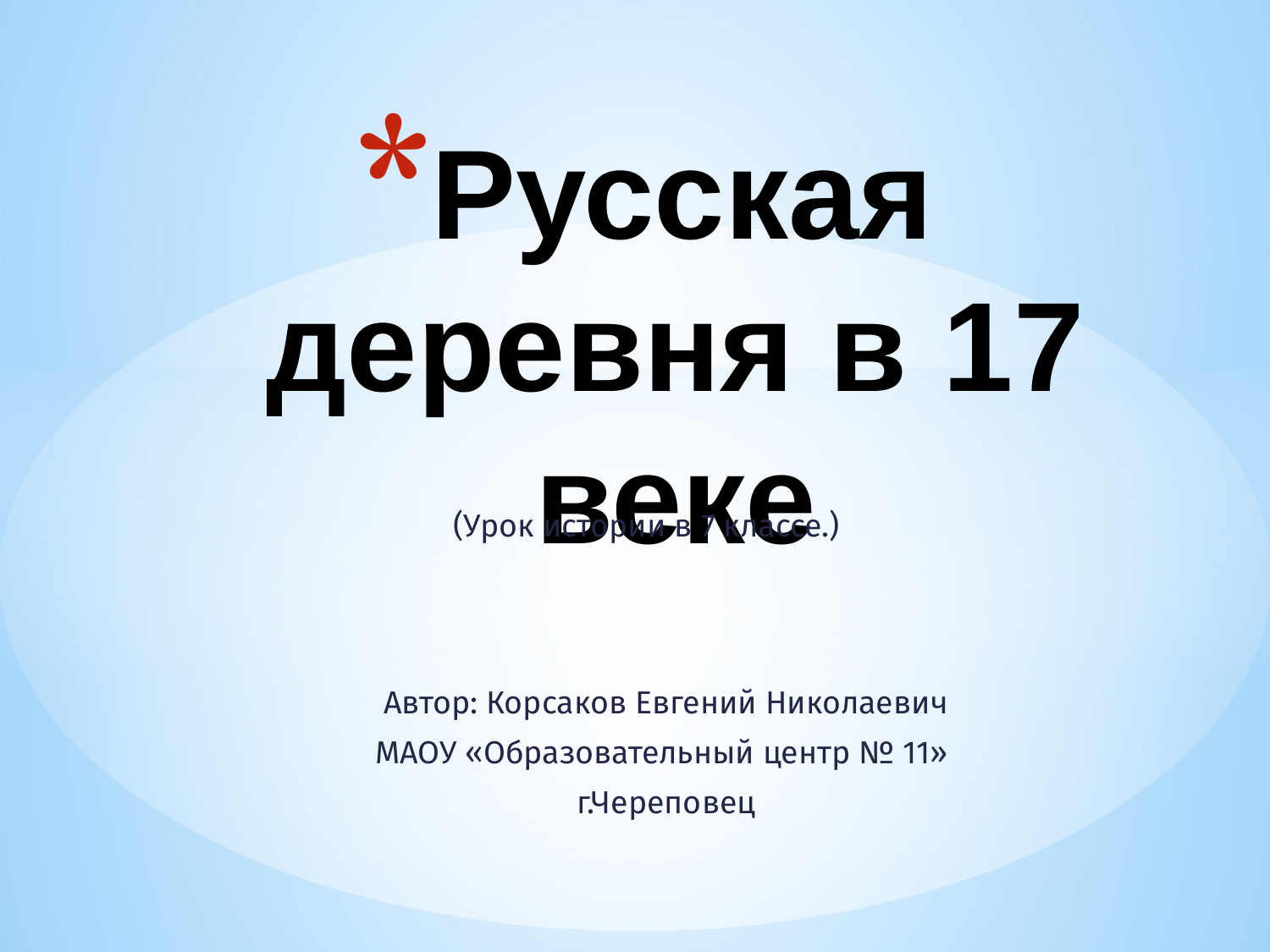

# Русская деревня в 17 веке
(Урок истории в 7 классе.)
Автор: Корсаков Евгений Николаевич
МАОУ «Образовательный центр № 11»
г.Череповец